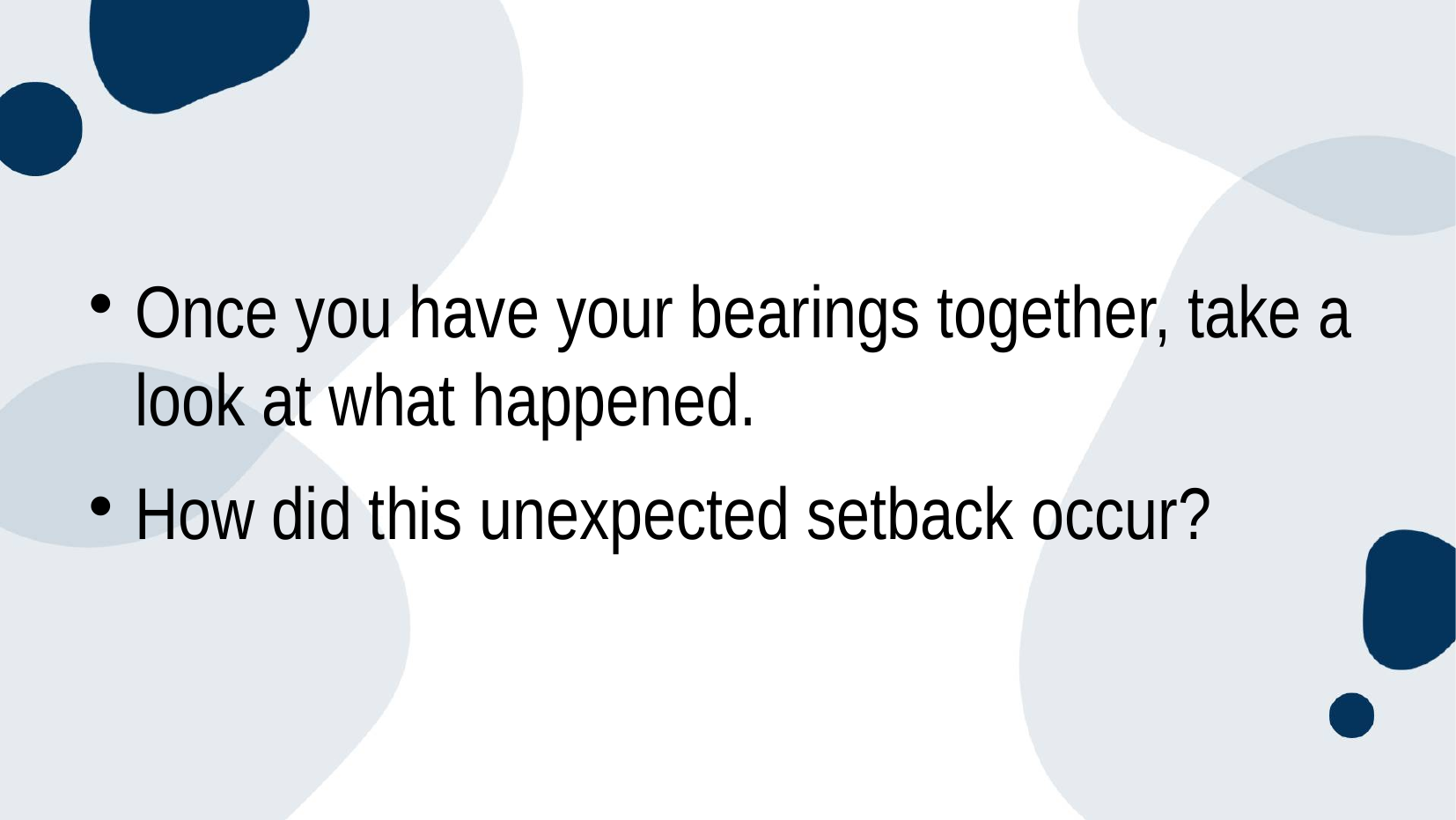

#
Once you have your bearings together, take a look at what happened.
How did this unexpected setback occur?